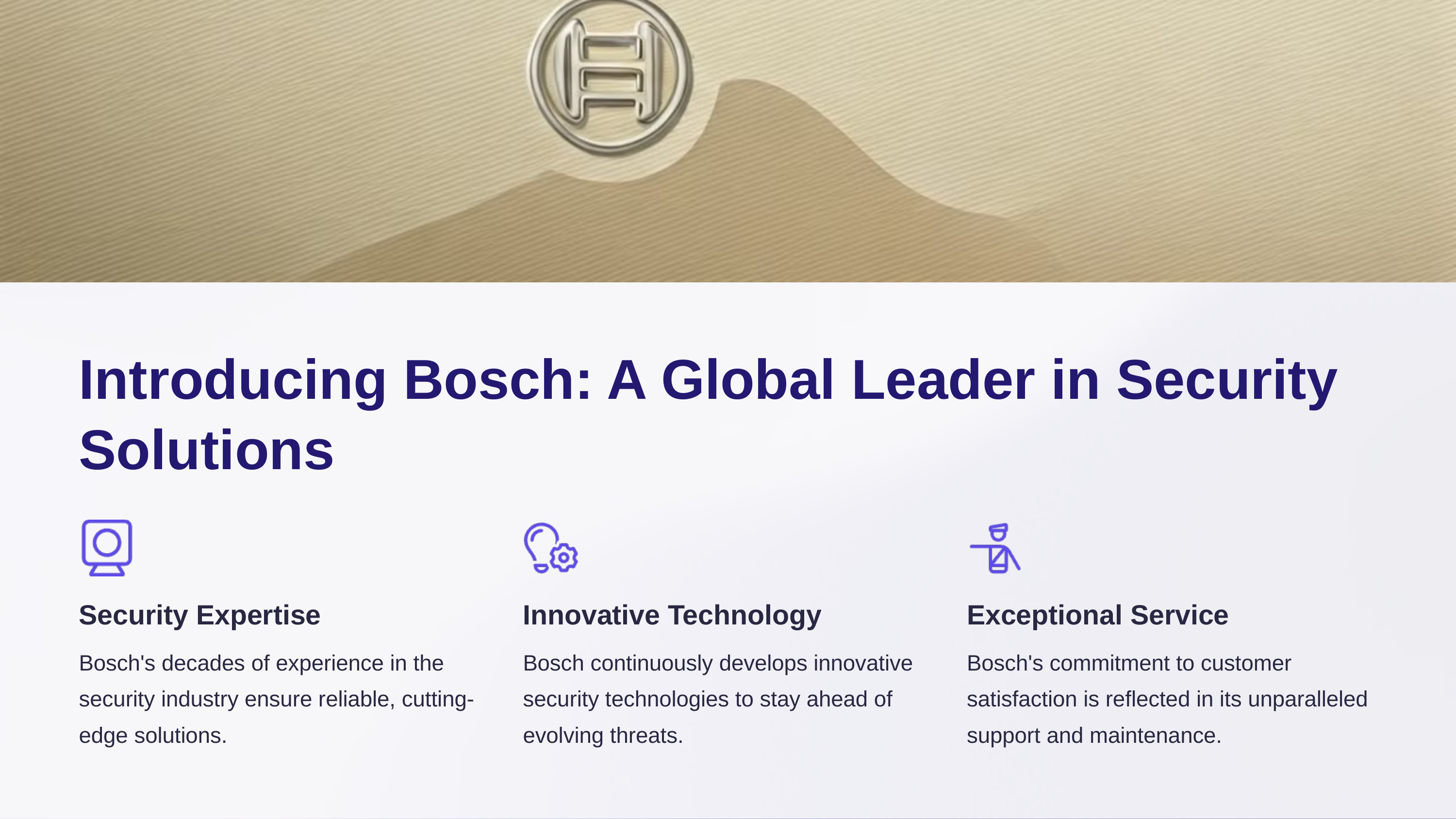

Introducing Bosch: A Global Leader in Security Solutions

Security Expertise
Innovative Technology
Exceptional Service
Bosch's decades of experience in the security industry ensure reliable, cutting-edge solutions.
Bosch continuously develops innovative security technologies to stay ahead of evolving threats.
Bosch's commitment to customer satisfaction is reflected in its unparalleled support and maintenance.